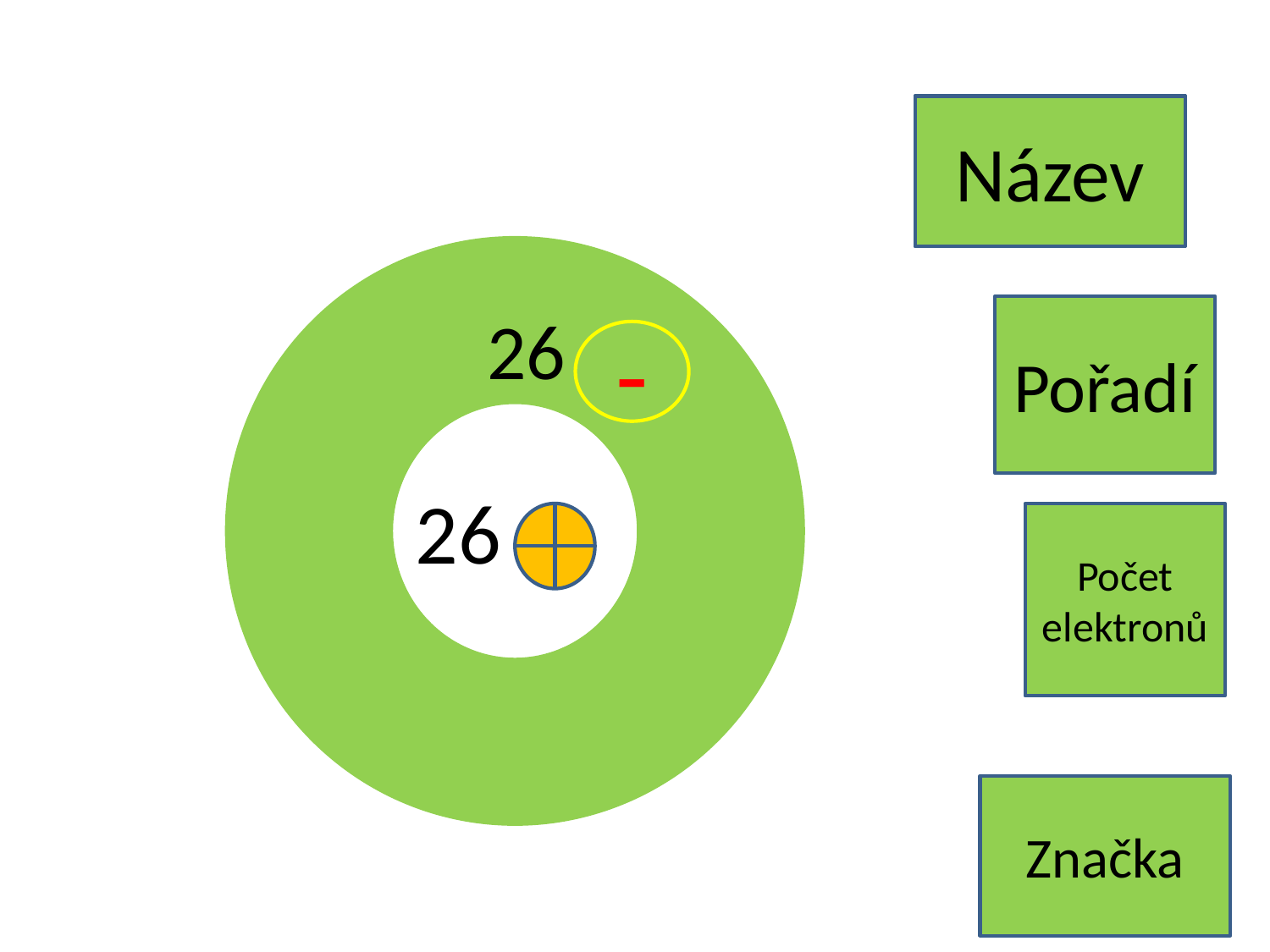

Železo
Název

26
Pořadí
26
-
26

Počet elektronů
26
Značka
Fe